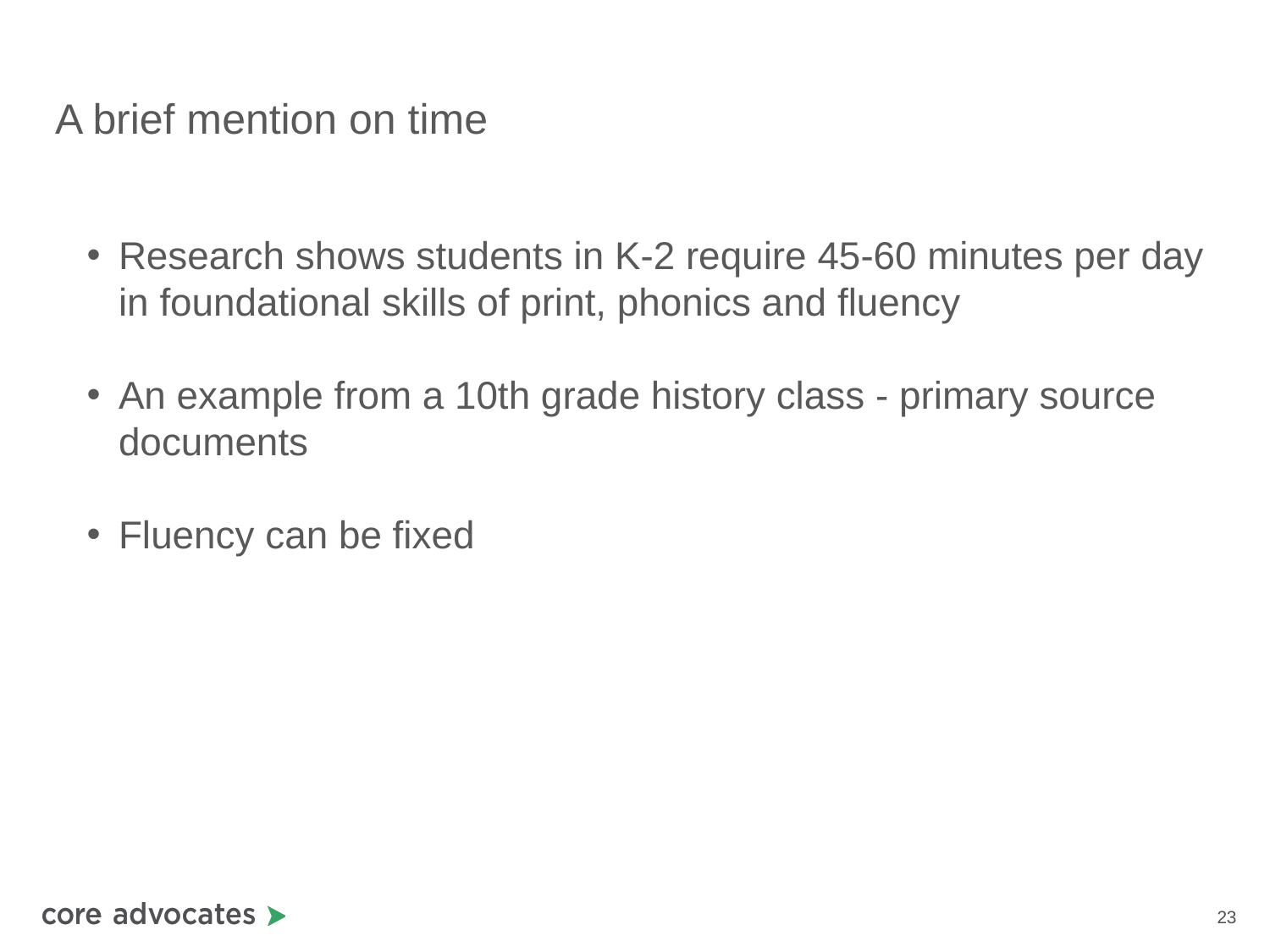

# A brief mention on time
Research shows students in K-2 require 45-60 minutes per day in foundational skills of print, phonics and fluency
An example from a 10th grade history class - primary source documents
Fluency can be fixed